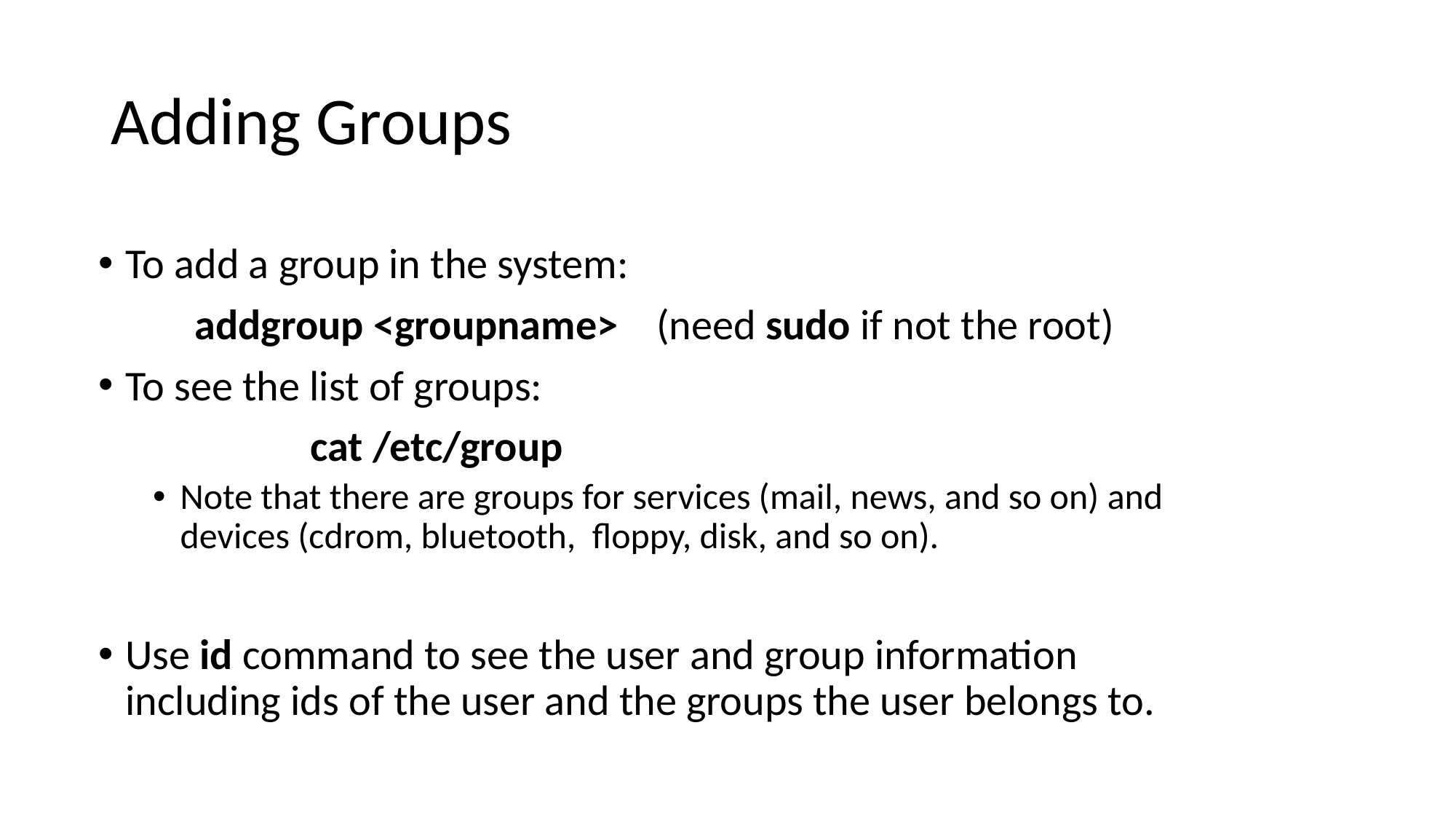

# Adding Groups

To add a group in the system:
          addgroup <groupname>    (need sudo if not the root)
To see the list of groups:
                      cat /etc/group
Note that there are groups for services (mail, news, and so on) and devices (cdrom, bluetooth,  floppy, disk, and so on).

Use id command to see the user and group information including ids of the user and the groups the user belongs to.